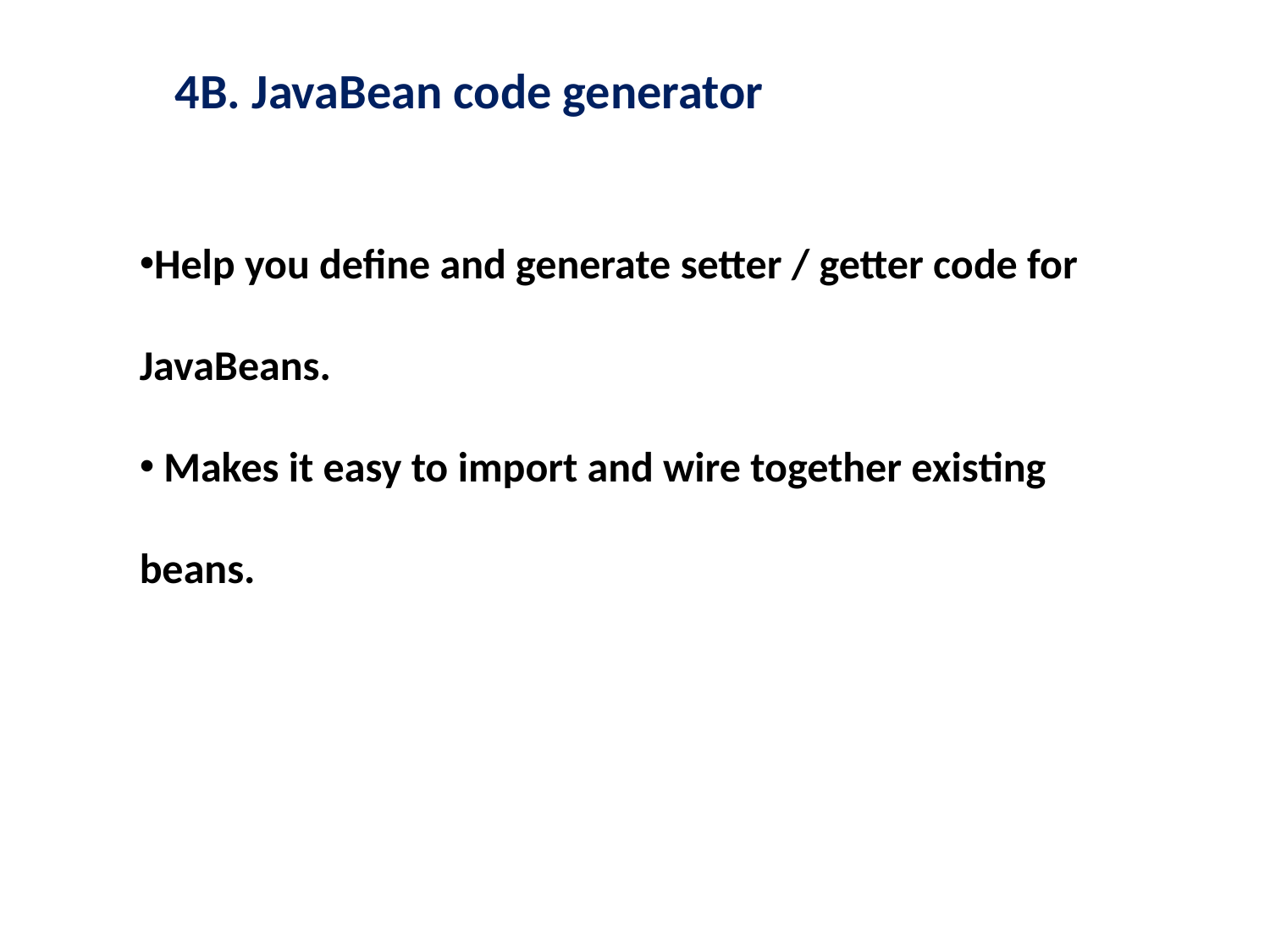

4B. JavaBean code generator
Help you define and generate setter / getter code for JavaBeans.
 Makes it easy to import and wire together existing beans.